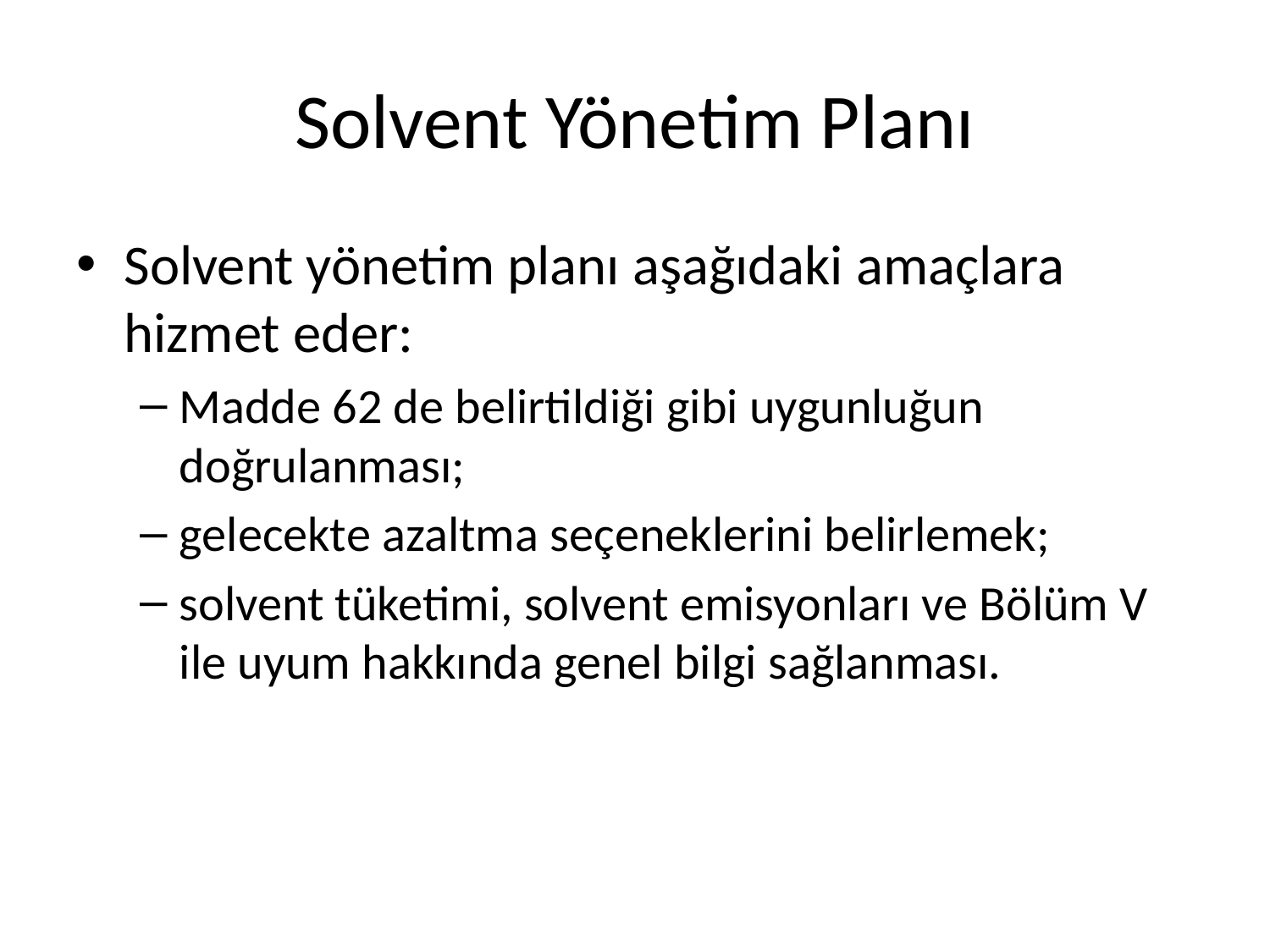

# Solvent Yönetim Planı
Solvent yönetim planı aşağıdaki amaçlara hizmet eder:
Madde 62 de belirtildiği gibi uygunluğun doğrulanması;
gelecekte azaltma seçeneklerini belirlemek;
solvent tüketimi, solvent emisyonları ve Bölüm V ile uyum hakkında genel bilgi sağlanması.